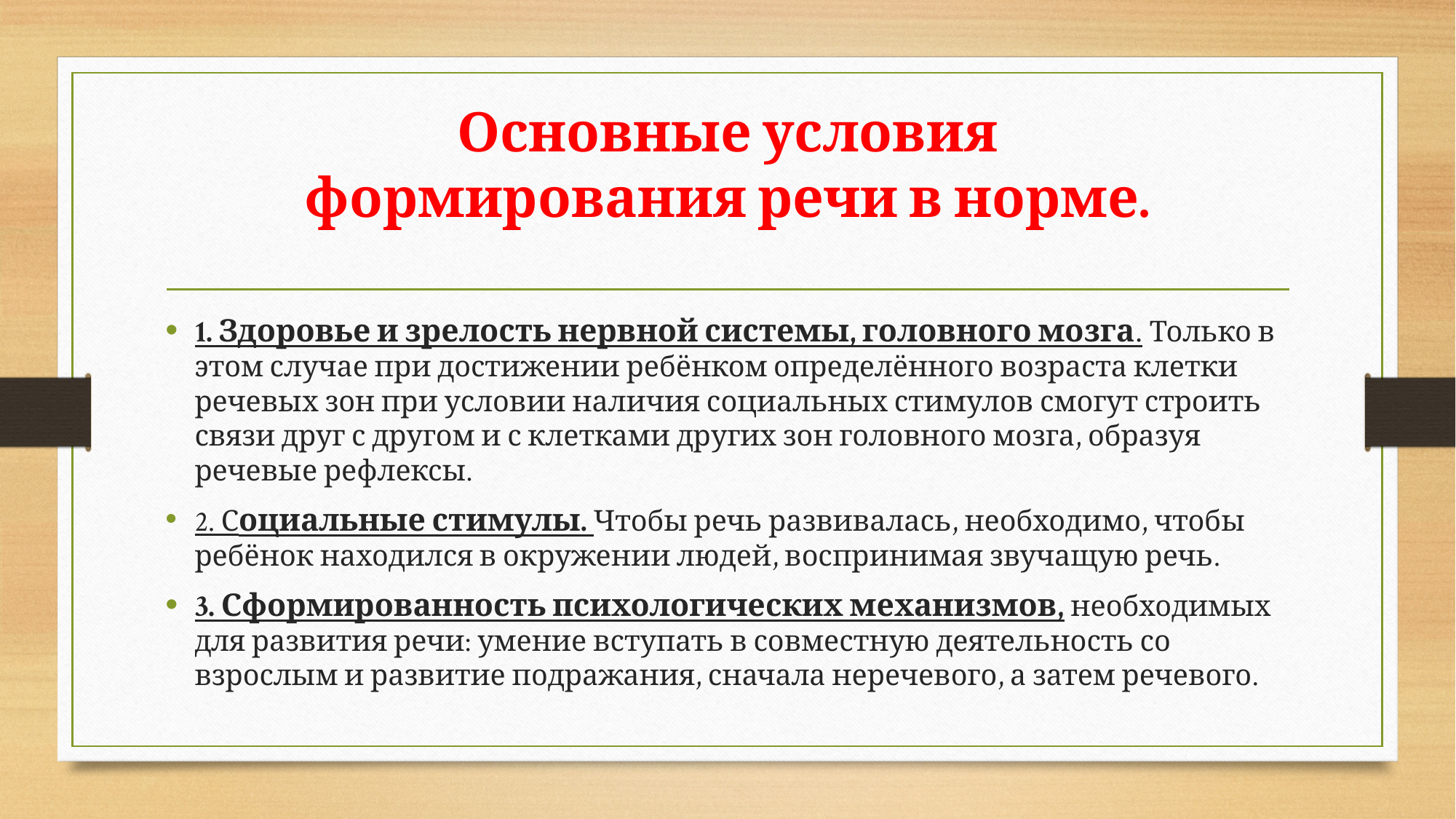

# Основные условия формирования речи в норме.
1. Здоровье и зрелость нервной системы, головного мозга. Только в этом случае при достижении ребёнком определённого возраста клетки речевых зон при условии наличия социальных стимулов смогут строить связи друг с другом и с клетками других зон головного мозга, образуя речевые рефлексы.
2. Социальные стимулы. Чтобы речь развивалась, необходимо, чтобы ребёнок находился в окружении людей, воспринимая звучащую речь.
3. Сформированность психологических механизмов, необходимых для развития речи: умение вступать в совместную деятельность со взрослым и развитие подражания, сначала неречевого, а затем речевого.